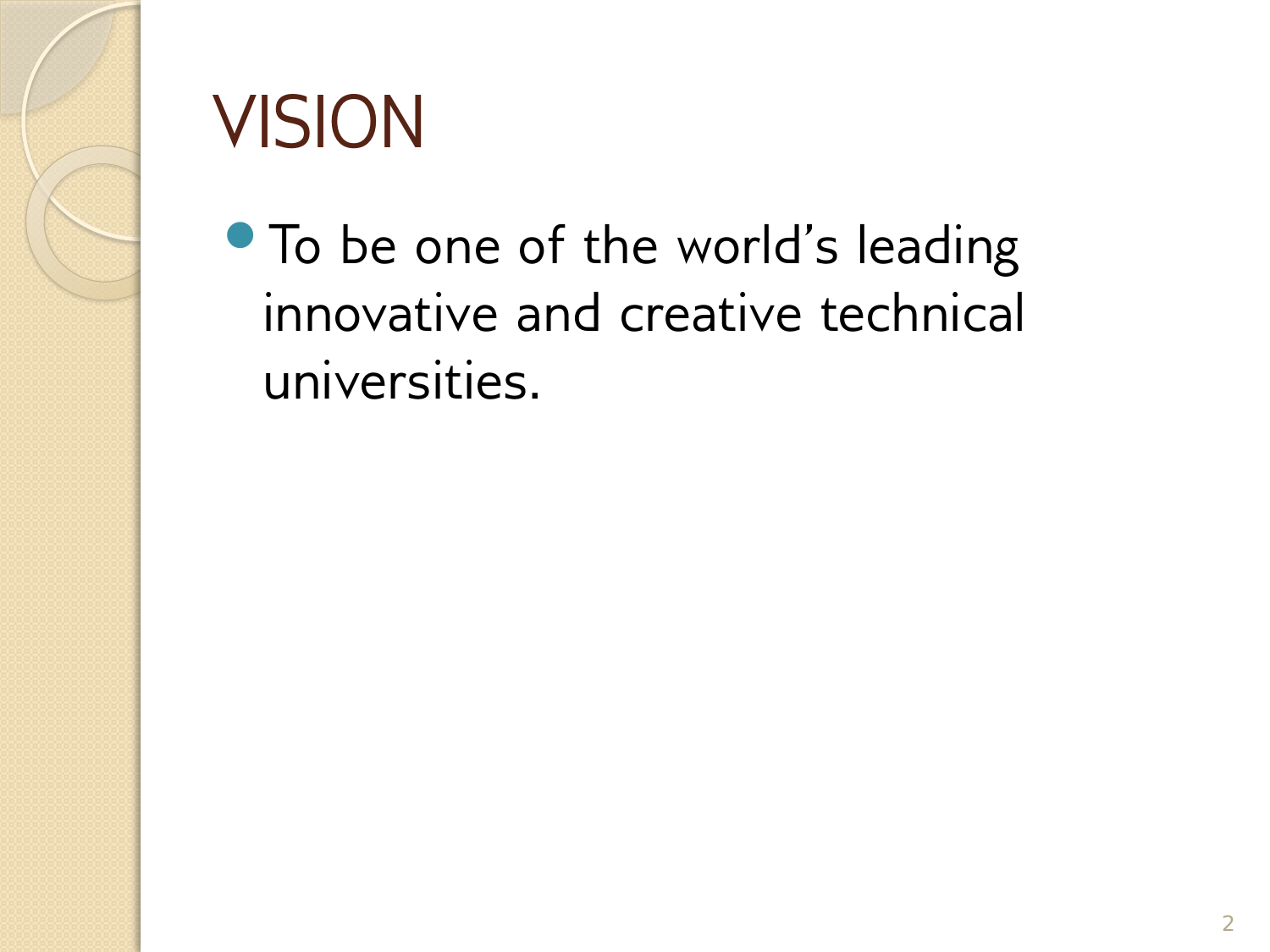

# VISION
To be one of the world’s leading innovative and creative technical universities.
2